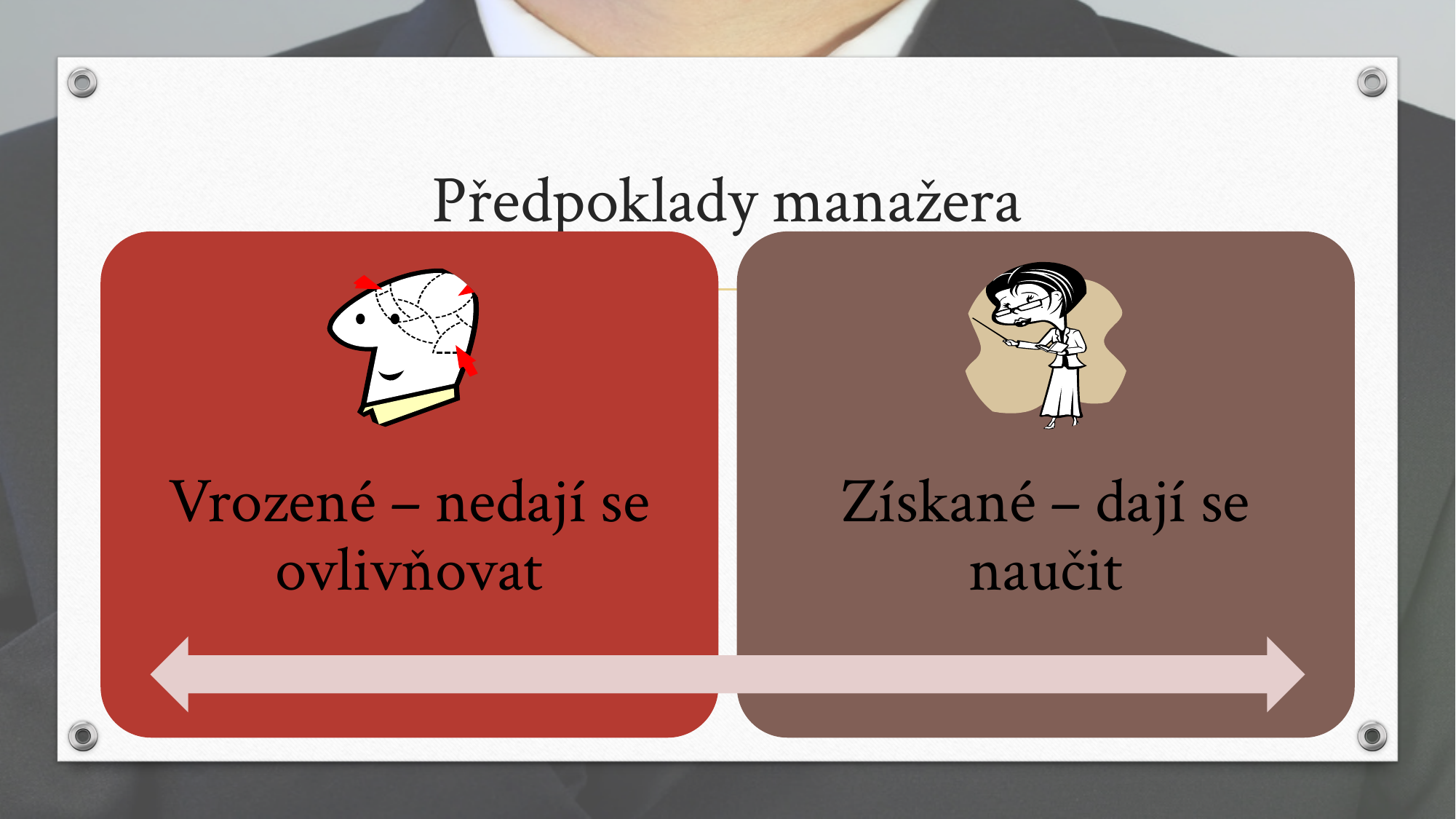

# Předpoklady manažera
Vrozené – nedají se ovlivňovat
Získané – dají se naučit